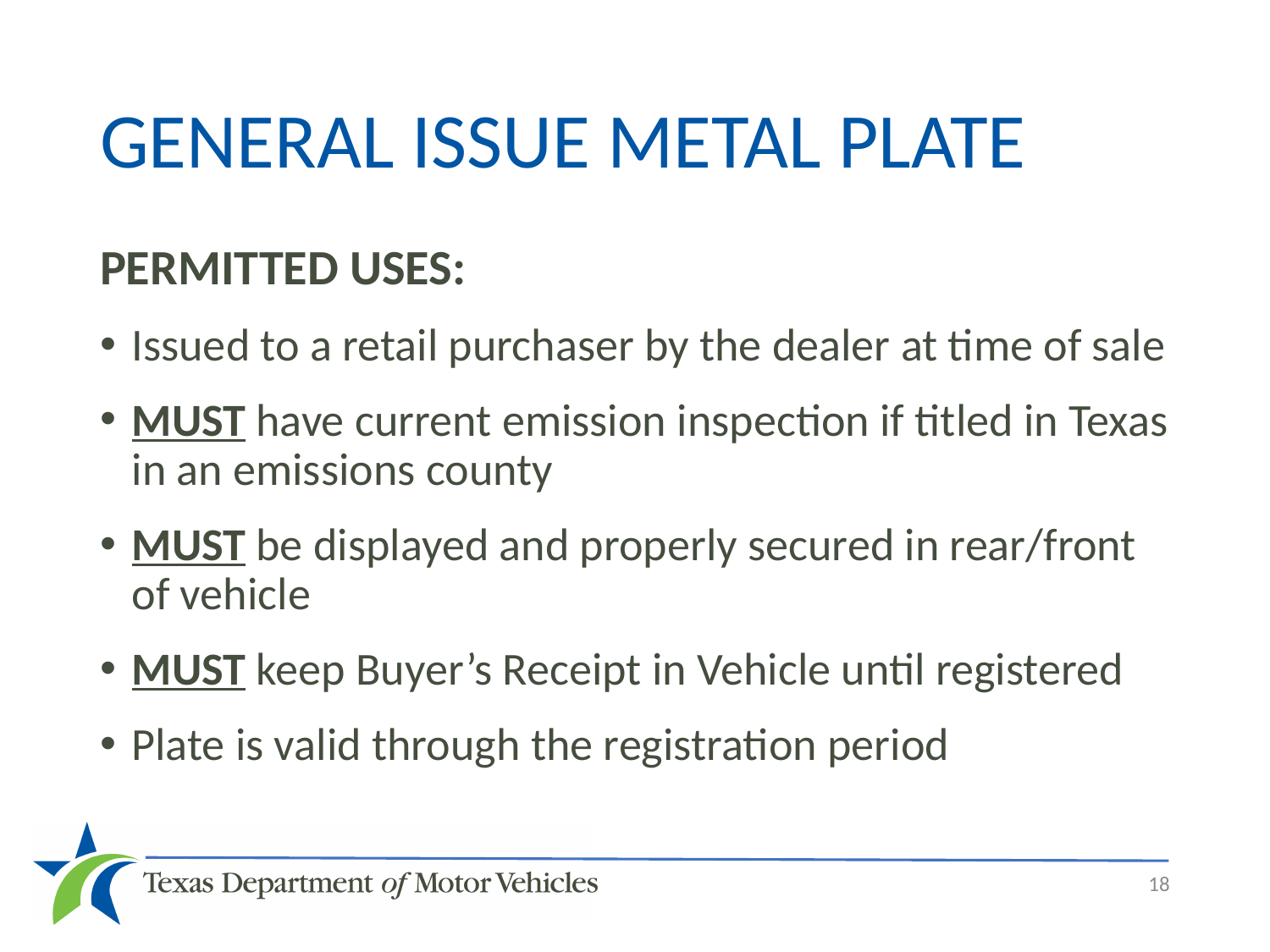

# General Issue Metal Plate
PERMITTED USES:
Issued to a retail purchaser by the dealer at time of sale
MUST have current emission inspection if titled in Texas in an emissions county
MUST be displayed and properly secured in rear/front of vehicle
MUST keep Buyer’s Receipt in Vehicle until registered
Plate is valid through the registration period

18